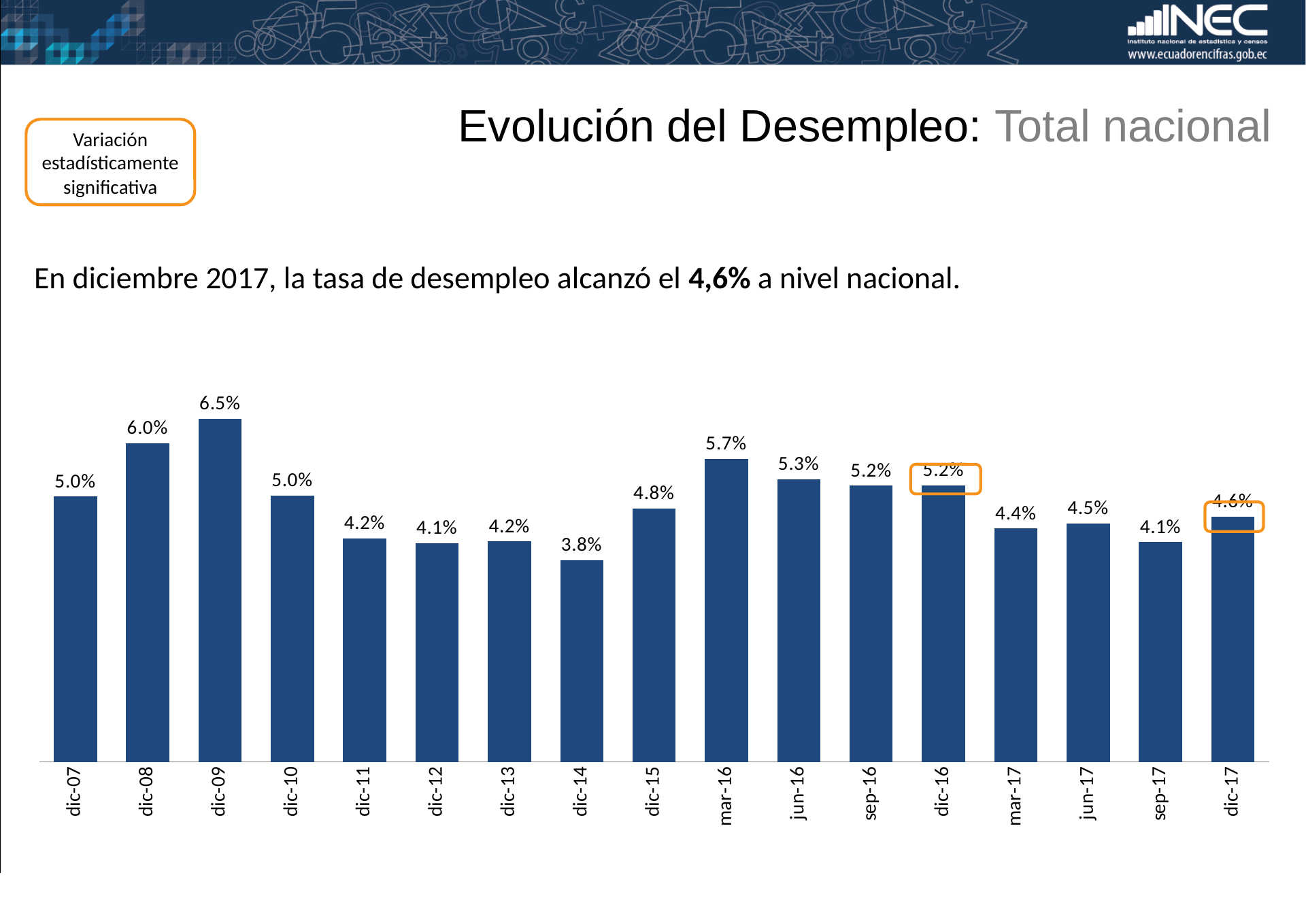

Evolución del Desempleo: Total nacional
Variación estadísticamente significativa
En diciembre 2017, la tasa de desempleo alcanzó el 4,6% a nivel nacional.

### Chart

| Category | Tasa de Desempleo |
|---|---|
| dic-07 | 0.05 |
| dic-08 | 0.06 |
| dic-09 | 0.06471309972361952 |
| dic-10 | 0.050188580409999545 |
| dic-11 | 0.04205459726820257 |
| dic-12 | 0.04121378021514057 |
| dic-13 | 0.041528208882605736 |
| dic-14 | 0.0380030569926883 |
| dic-15 | 0.047728349052495476 |
| mar-16 | 0.057111401509944246 |
| jun-16 | 0.05322822974002963 |
| sep-16 | 0.05202493756674234 |
| dic-16 | 0.052126029462724904 |
| mar-17 | 0.04396300907777253 |
| jun-17 | 0.04492183861637964 |
| sep-17 | 0.041385564117553474 |
| dic-17 | 0.046236508443700634 |